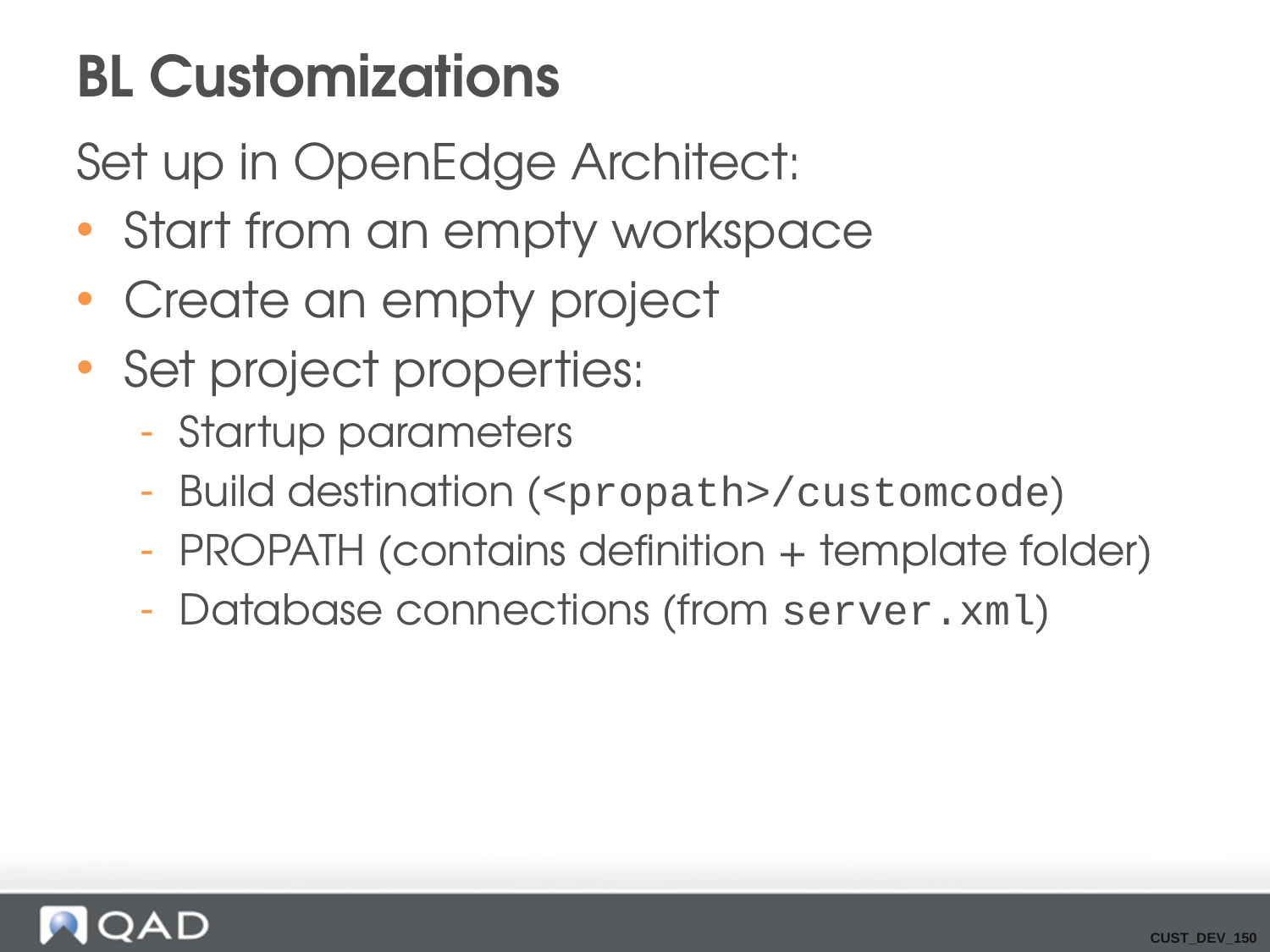

# BL Customizations
Set up in OpenEdge Architect:
Start from an empty workspace
Create an empty project
Set project properties:
Startup parameters
Build destination (<propath>/customcode)
PROPATH (contains definition + template folder)
Database connections (from server.xml)
CUST_DEV_150